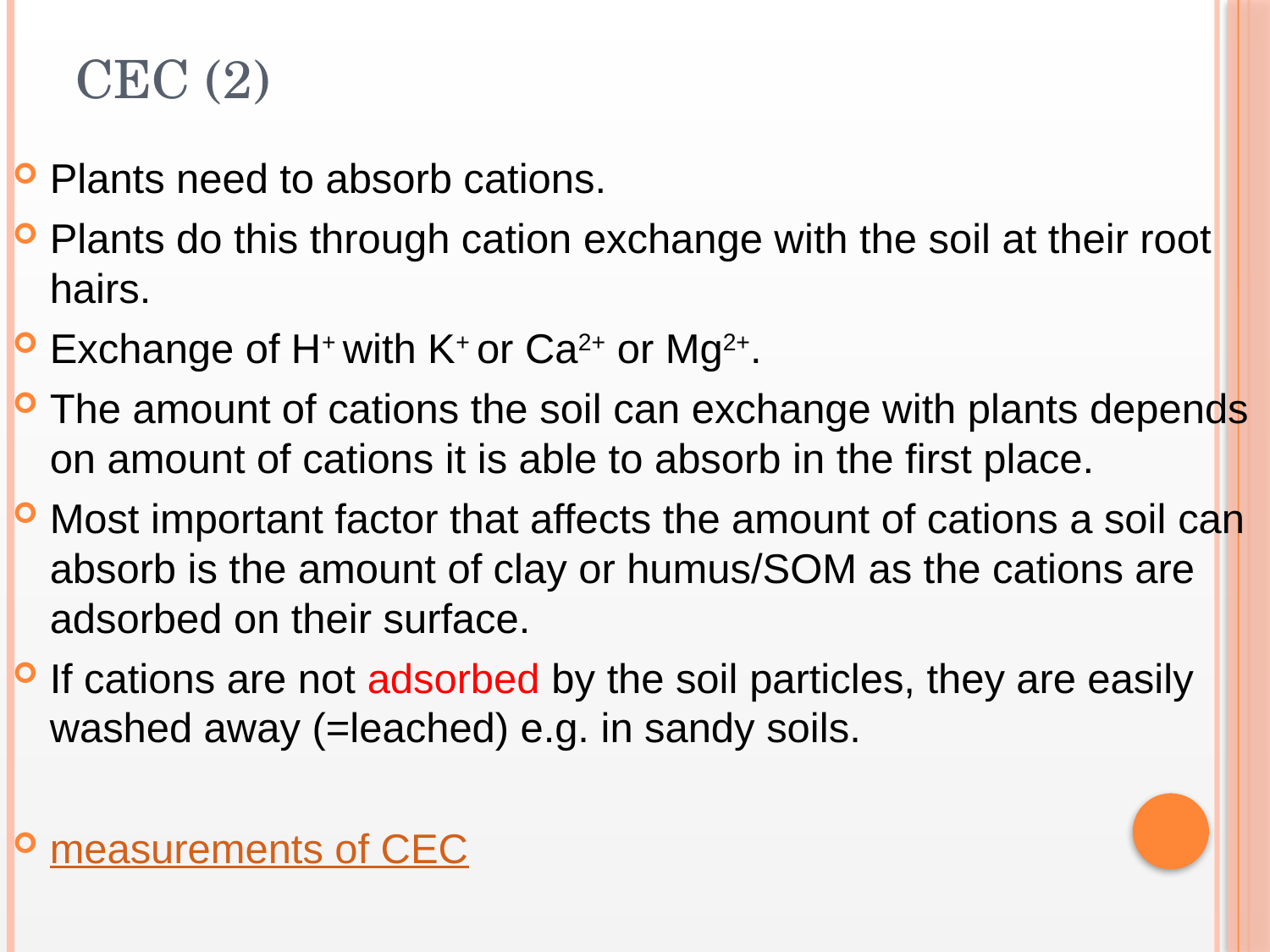

# Cec (2)
Plants need to absorb cations.
Plants do this through cation exchange with the soil at their root hairs.
Exchange of H+ with K+ or Ca2+ or Mg2+.
The amount of cations the soil can exchange with plants depends on amount of cations it is able to absorb in the first place.
Most important factor that affects the amount of cations a soil can absorb is the amount of clay or humus/SOM as the cations are adsorbed on their surface.
If cations are not adsorbed by the soil particles, they are easily washed away (=leached) e.g. in sandy soils.

measurements of CEC